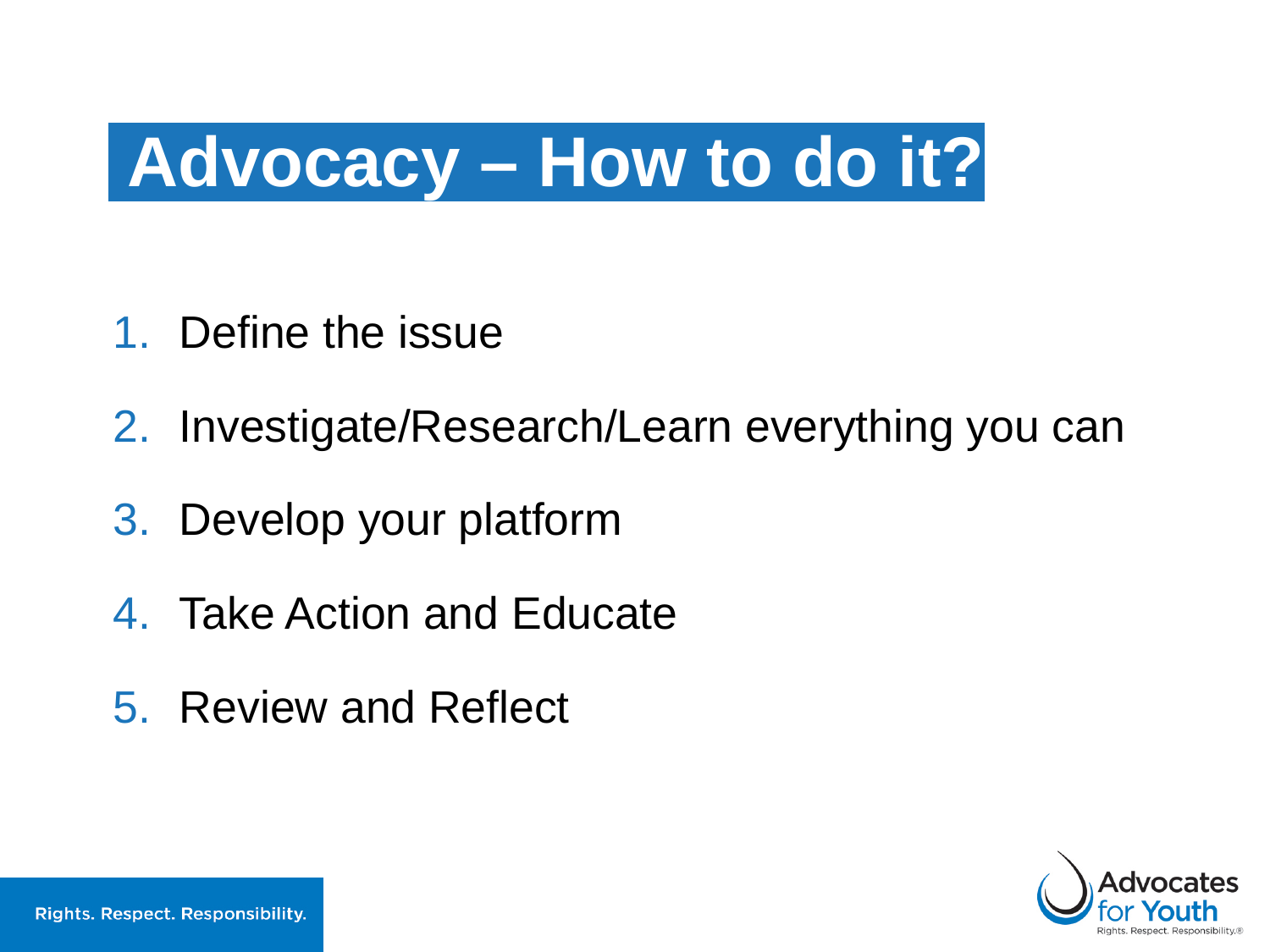

# Advocacy – How to do it?
Define the issue
Investigate/Research/Learn everything you can
Develop your platform
Take Action and Educate
Review and Reflect